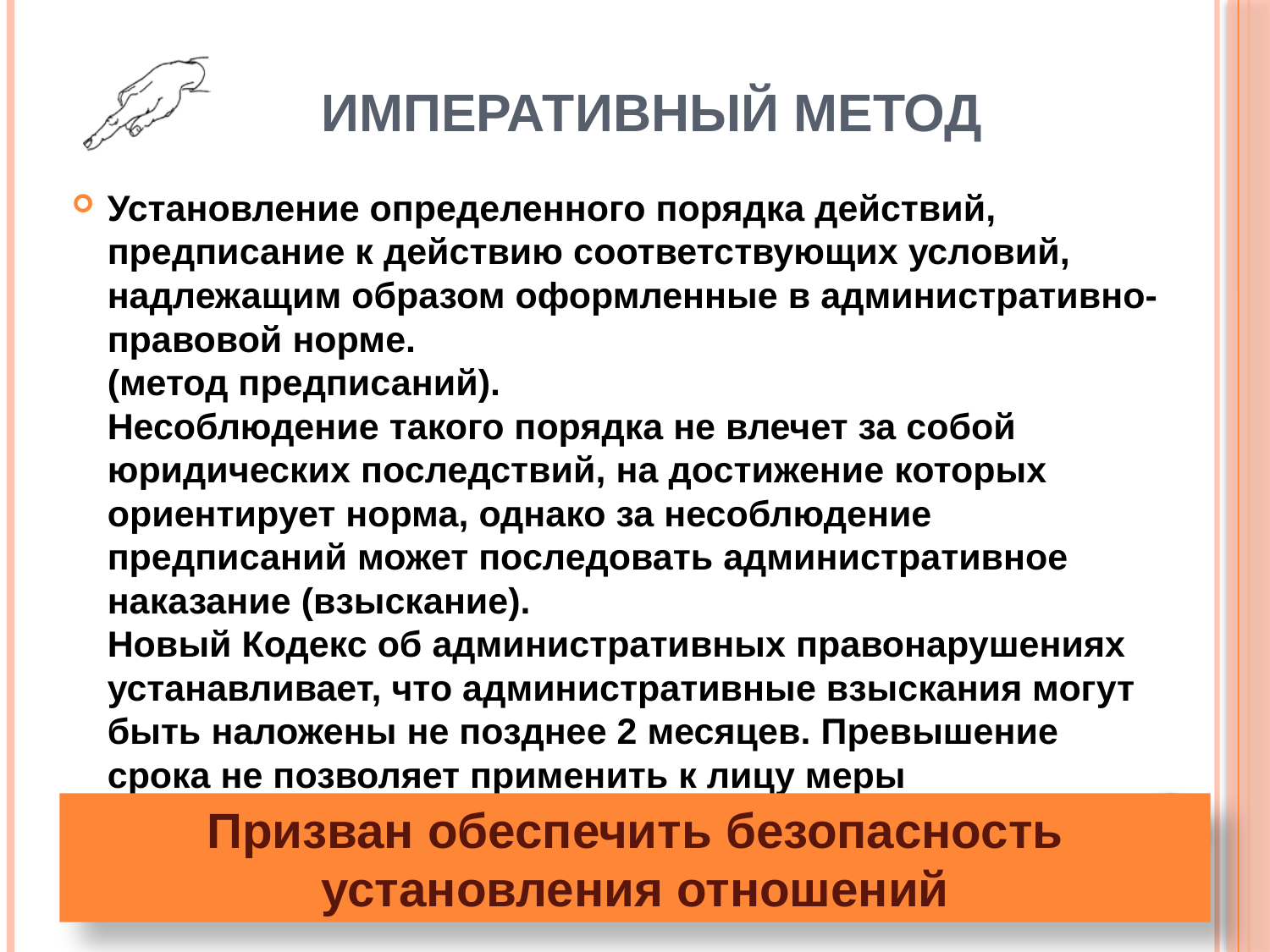

# Императивный метод
Установление определенного порядка действий, предписание к действию соответствующих условий, надлежащим образом оформленные в административно-правовой норме.
(метод предписаний).
Несоблюдение такого порядка не влечет за собой юридических последствий, на достижение которых ориентирует норма, однако за несоблюдение предписаний может последовать административное наказание (взыскание).
Новый Кодекс об административных правонарушениях устанавливает, что административные взыскания могут быть наложены не позднее 2 месяцев. Превышение срока не позволяет применить к лицу меры административной ответственности.
Призван обеспечить безопасность установления отношений